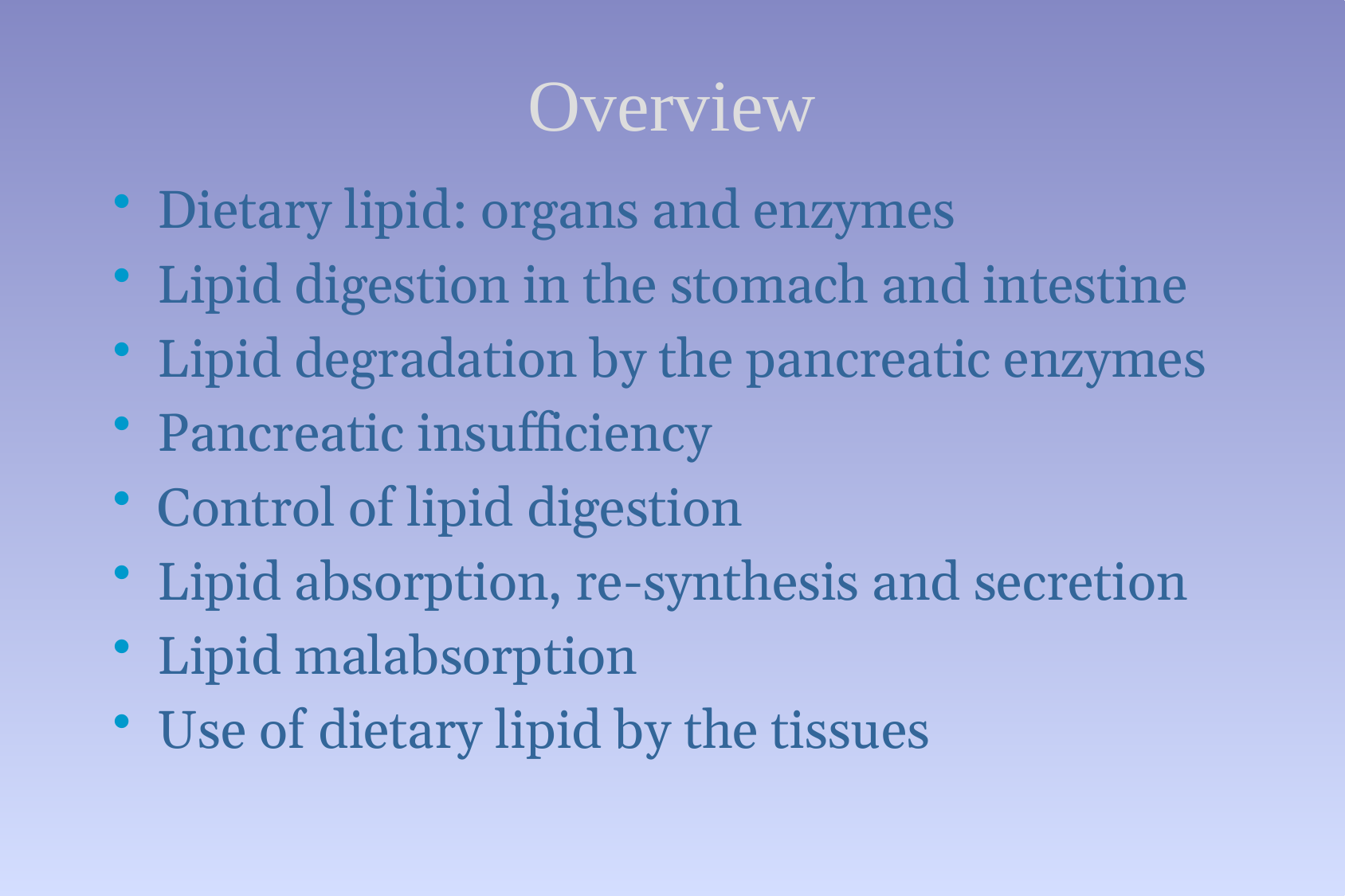

# Overview
Dietary lipid: organs and enzymes
Lipid digestion in the stomach and intestine
Lipid degradation by the pancreatic enzymes
Pancreatic insufficiency
Control of lipid digestion
Lipid absorption, re-synthesis and secretion
Lipid malabsorption
Use of dietary lipid by the tissues